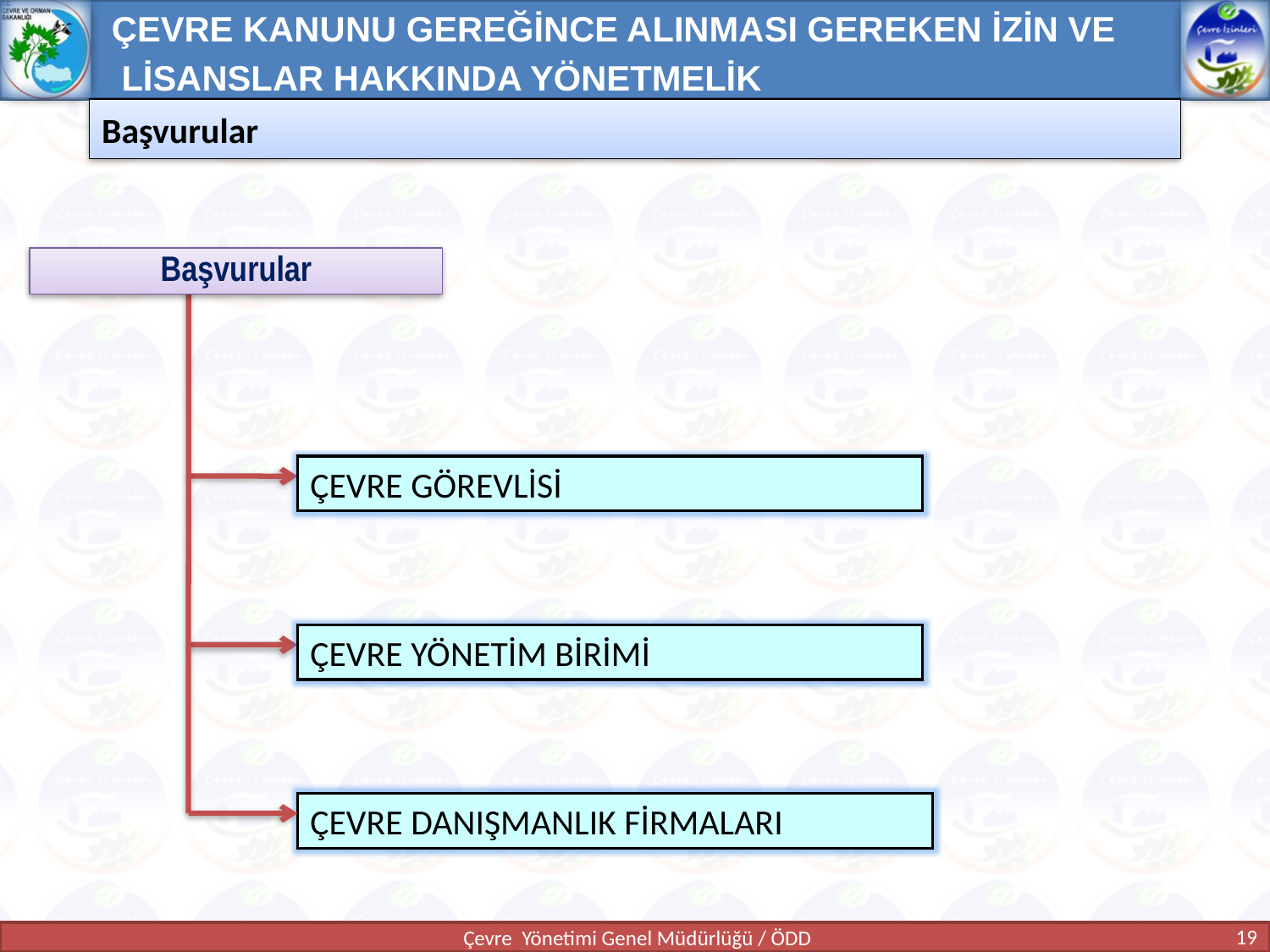

ÇEVRE KANUNU GEREĞİNCE ALINMASI GEREKEN İZİN VE
 LİSANSLAR HAKKINDA YÖNETMELİK
Başvurular
Başvurular
ÇEVRE GÖREVLİSİ
ÇEVRE YÖNETİM BİRİMİ
ÇEVRE DANIŞMANLIK FİRMALARI
19
Çevre  Yönetimi Genel Müdürlüğü / ÖDD